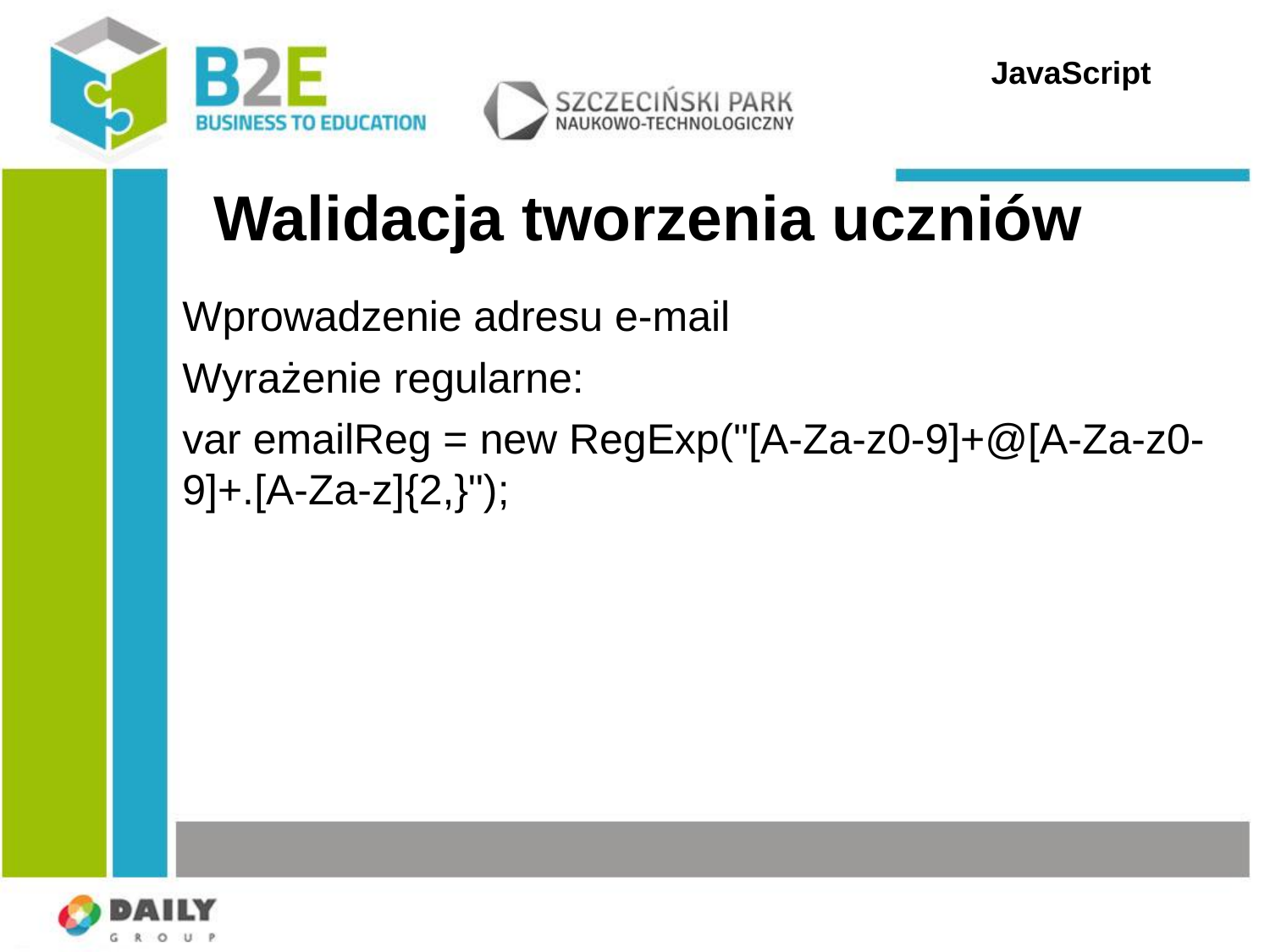

JavaScript
Walidacja tworzenia uczniów
Wprowadzenie adresu e-mail
Wyrażenie regularne:
var emailReg = new RegExp("[A-Za-z0-9]+@[A-Za-z0-9]+.[A-Za-z]{2,}");